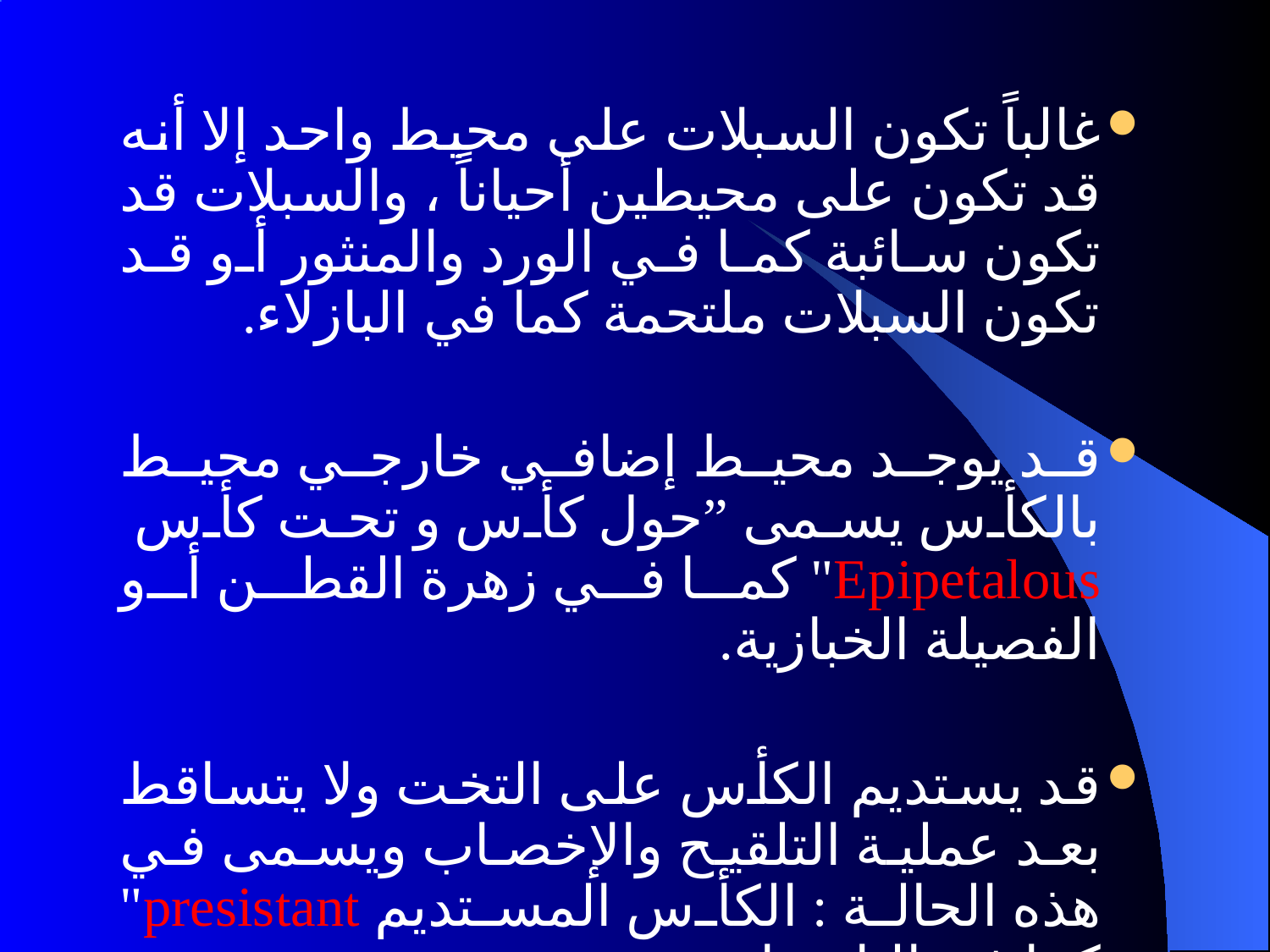

غالباً تكون السبلات على محيط واحد إلا أنه قد تكون على محيطين أحياناً ، والسبلات قد تكون سائبة كما في الورد والمنثور أو قد تكون السبلات ملتحمة كما في البازلاء.

قد يوجد محيط إضافي خارجي محيط بالكأس يسمى ”حول كأس و تحت كأس  Epipetalous" كما في زهرة القطن أو الفصيلة الخبازية.

قد يستديم الكأس على التخت ولا يتساقط بعد عملية التلقيح والإخصاب ويسمى في هذه الحالة : الكأس المستديم presistant" كما في الباذنجان.